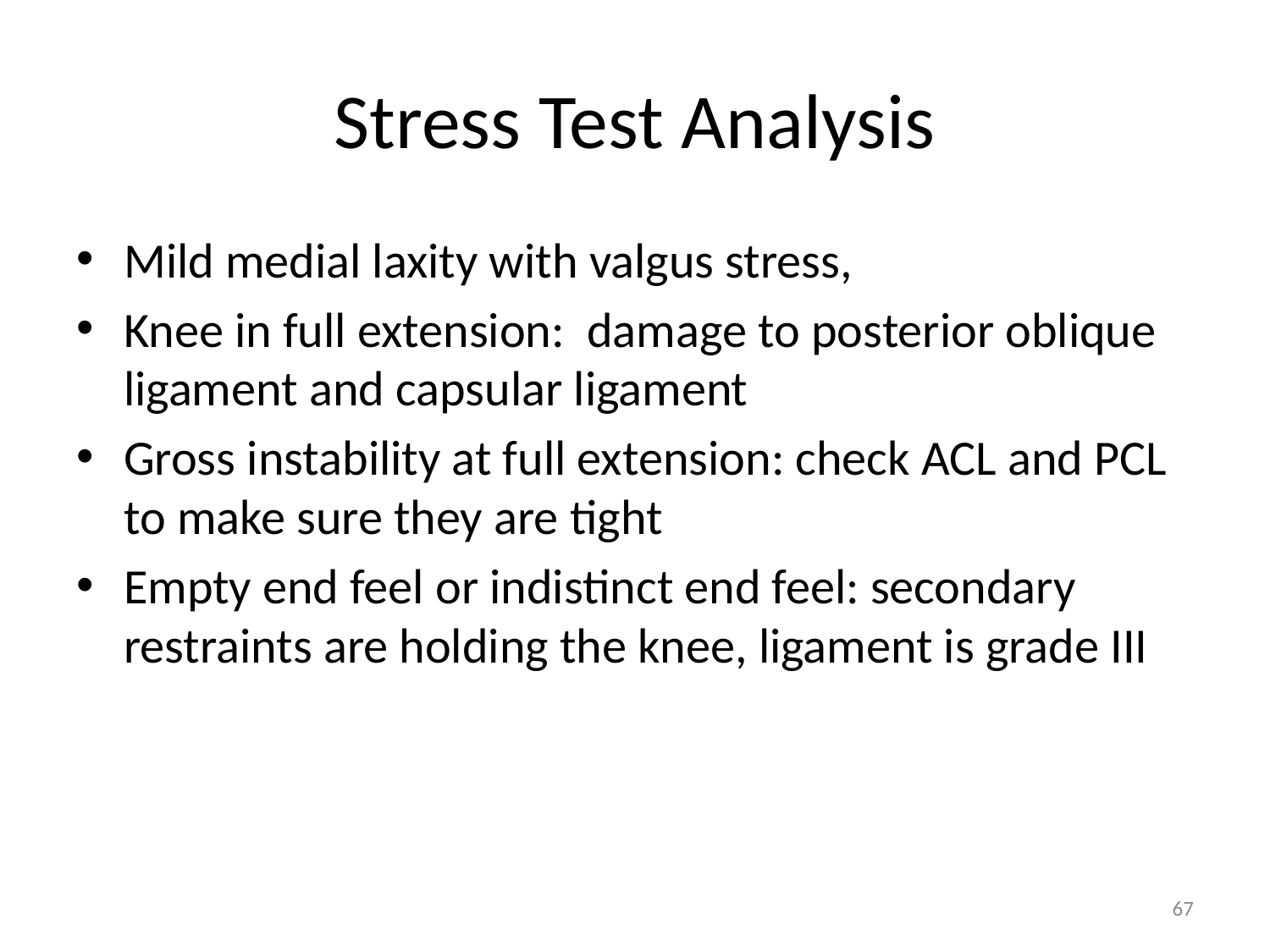

# Stress Test Analysis
Mild medial laxity with valgus stress,
Knee in full extension:  damage to posterior oblique ligament and capsular ligament
Gross instability at full extension: check ACL and PCL to make sure they are tight
Empty end feel or indistinct end feel: secondary restraints are holding the knee, ligament is grade III

67